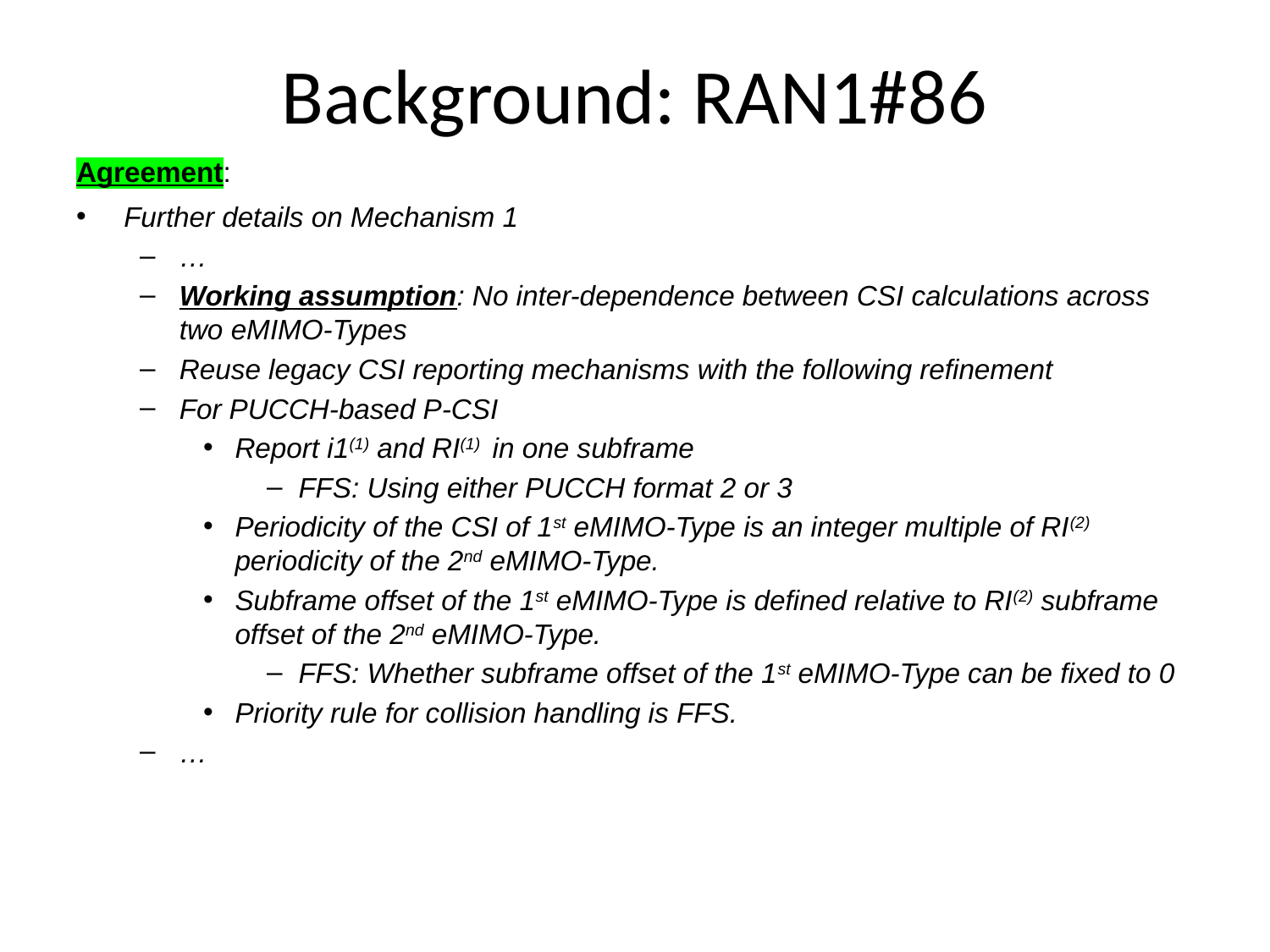

# Background: RAN1#86
Agreement:
Further details on Mechanism 1
…
Working assumption: No inter-dependence between CSI calculations across two eMIMO-Types
Reuse legacy CSI reporting mechanisms with the following refinement
For PUCCH-based P-CSI
Report i1(1) and RI(1)  in one subframe
FFS: Using either PUCCH format 2 or 3
Periodicity of the CSI of 1st eMIMO-Type is an integer multiple of RI(2) periodicity of the 2nd eMIMO-Type.
Subframe offset of the 1st eMIMO-Type is defined relative to RI(2) subframe offset of the 2nd eMIMO-Type.
FFS: Whether subframe offset of the 1st eMIMO-Type can be fixed to 0
Priority rule for collision handling is FFS.
…